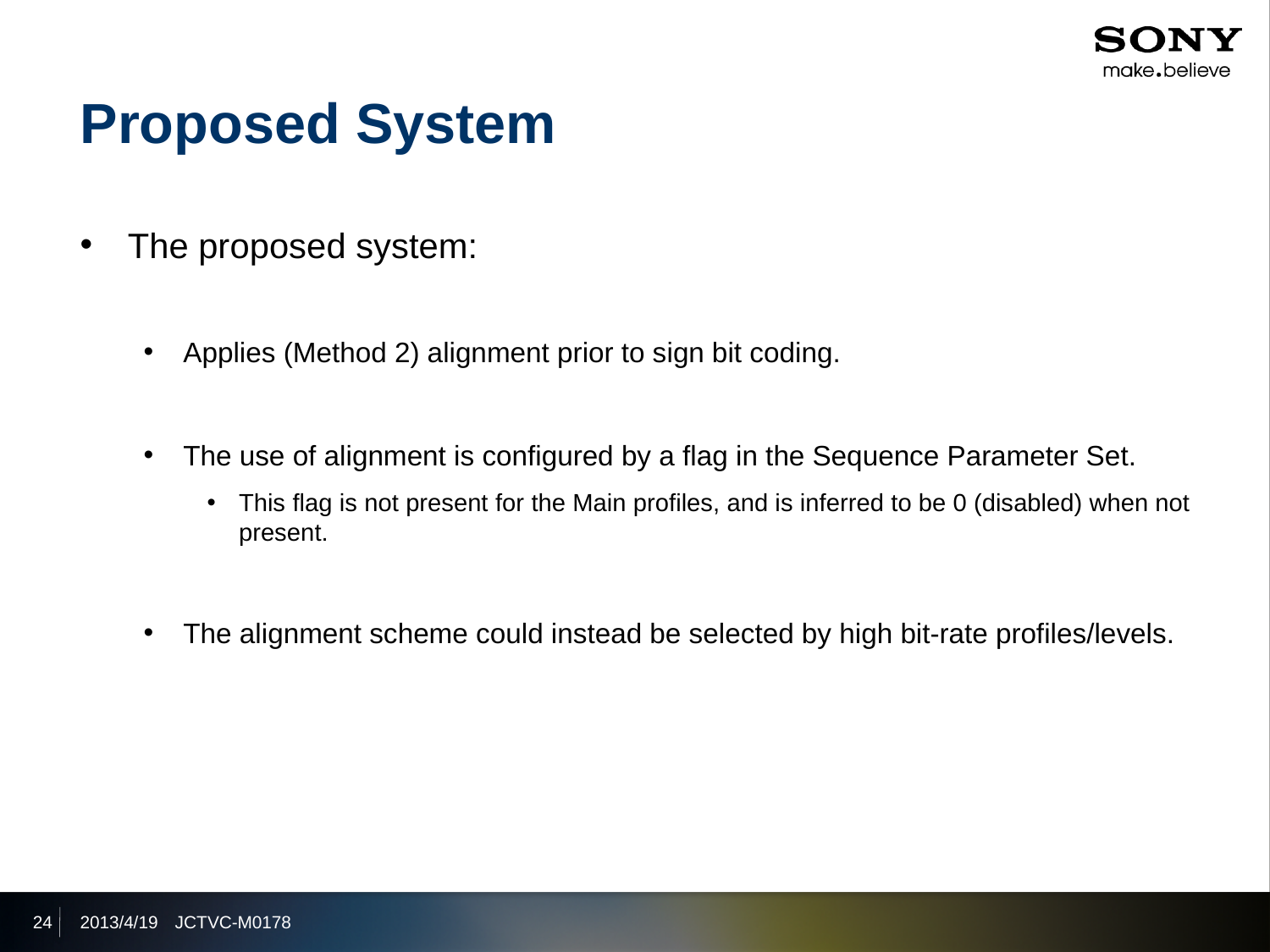

# Proposed System

The proposed system:

Applies (Method 2) alignment prior to sign bit coding.

The use of alignment is configured by a flag in the Sequence Parameter Set.
This flag is not present for the Main profiles, and is inferred to be 0 (disabled) when not present.

The alignment scheme could instead be selected by high bit-rate profiles/levels.

24
2013/4/19
JCTVC-M0178